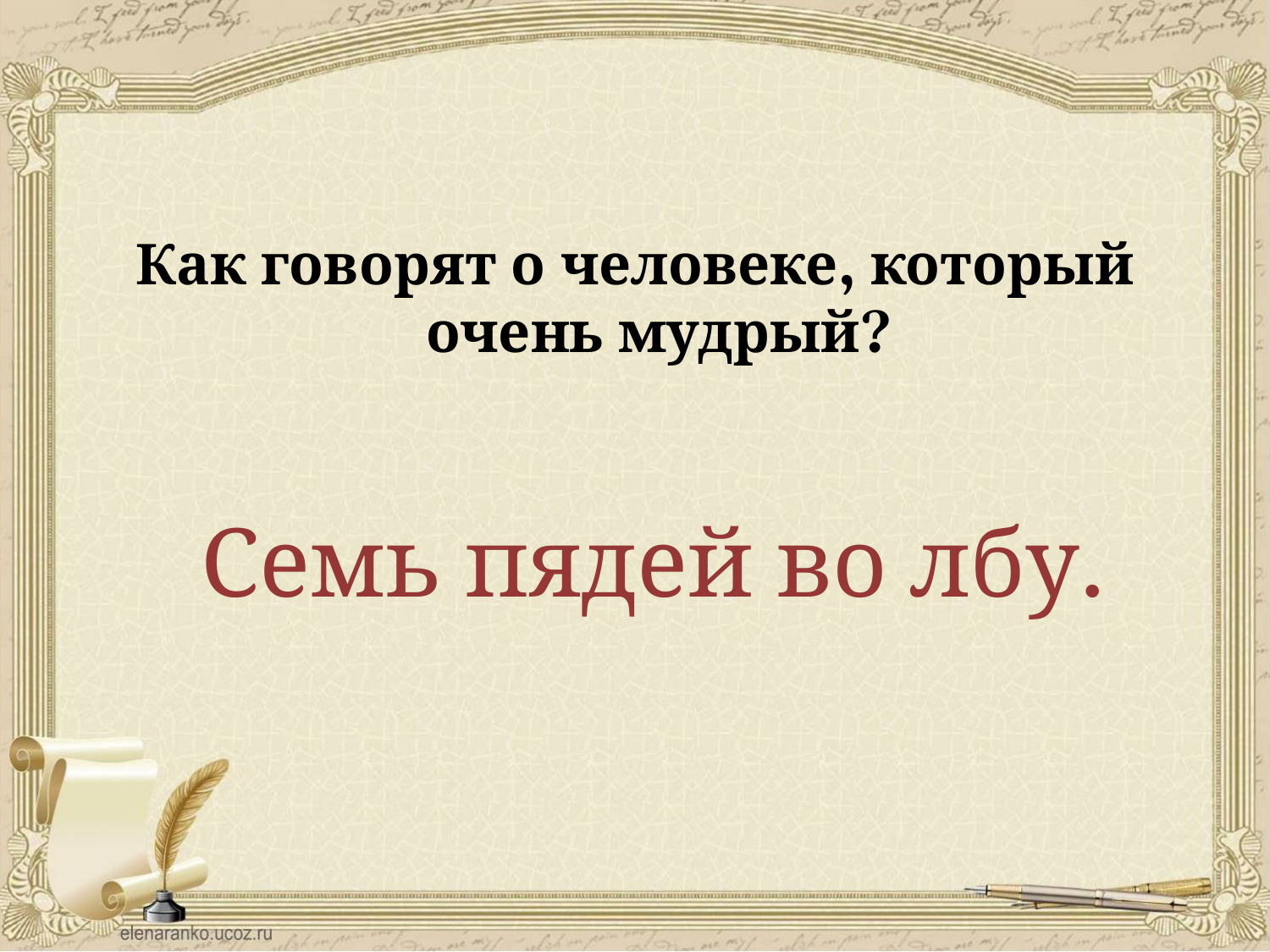

#
Как говорят о человеке, который очень мудрый?
Семь пядей во лбу.